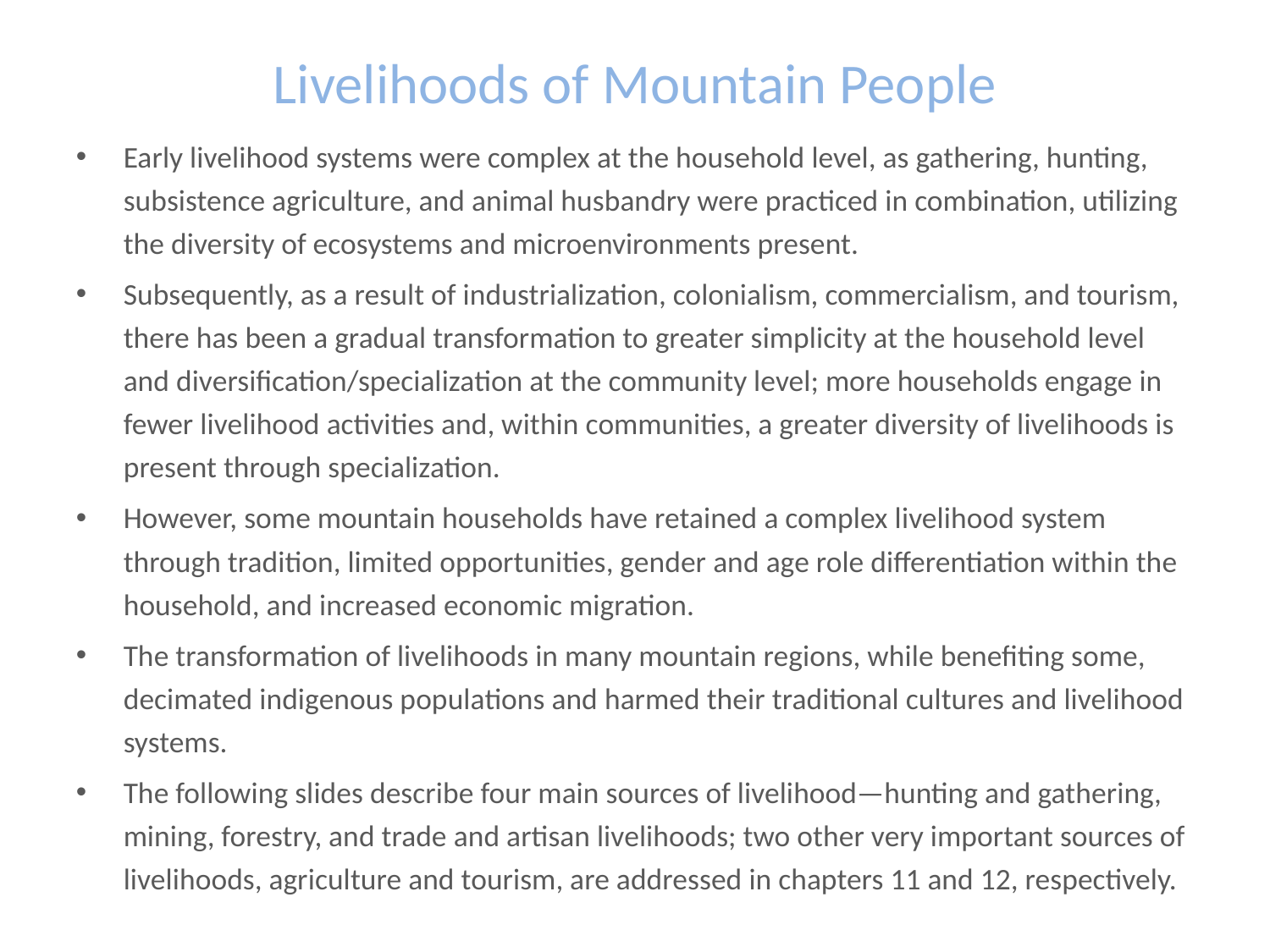

# Livelihoods of Mountain People
Early livelihood systems were complex at the household level, as gathering, hunting, subsistence agriculture, and animal husbandry were practiced in combination, utilizing the diversity of ecosystems and microenvironments present.
Subsequently, as a result of industrialization, colonialism, commercialism, and tourism, there has been a gradual transformation to greater simplicity at the household level and diversification/specialization at the community level; more households engage in fewer livelihood activities and, within communities, a greater diversity of livelihoods is present through specialization.
However, some mountain households have retained a complex livelihood system through tradition, limited opportunities, gender and age role differentiation within the household, and increased economic migration.
The transformation of livelihoods in many mountain regions, while benefiting some, decimated indigenous populations and harmed their traditional cultures and livelihood systems.
The following slides describe four main sources of livelihood—hunting and gathering, mining, forestry, and trade and artisan livelihoods; two other very important sources of livelihoods, agriculture and tourism, are addressed in chapters 11 and 12, respectively.